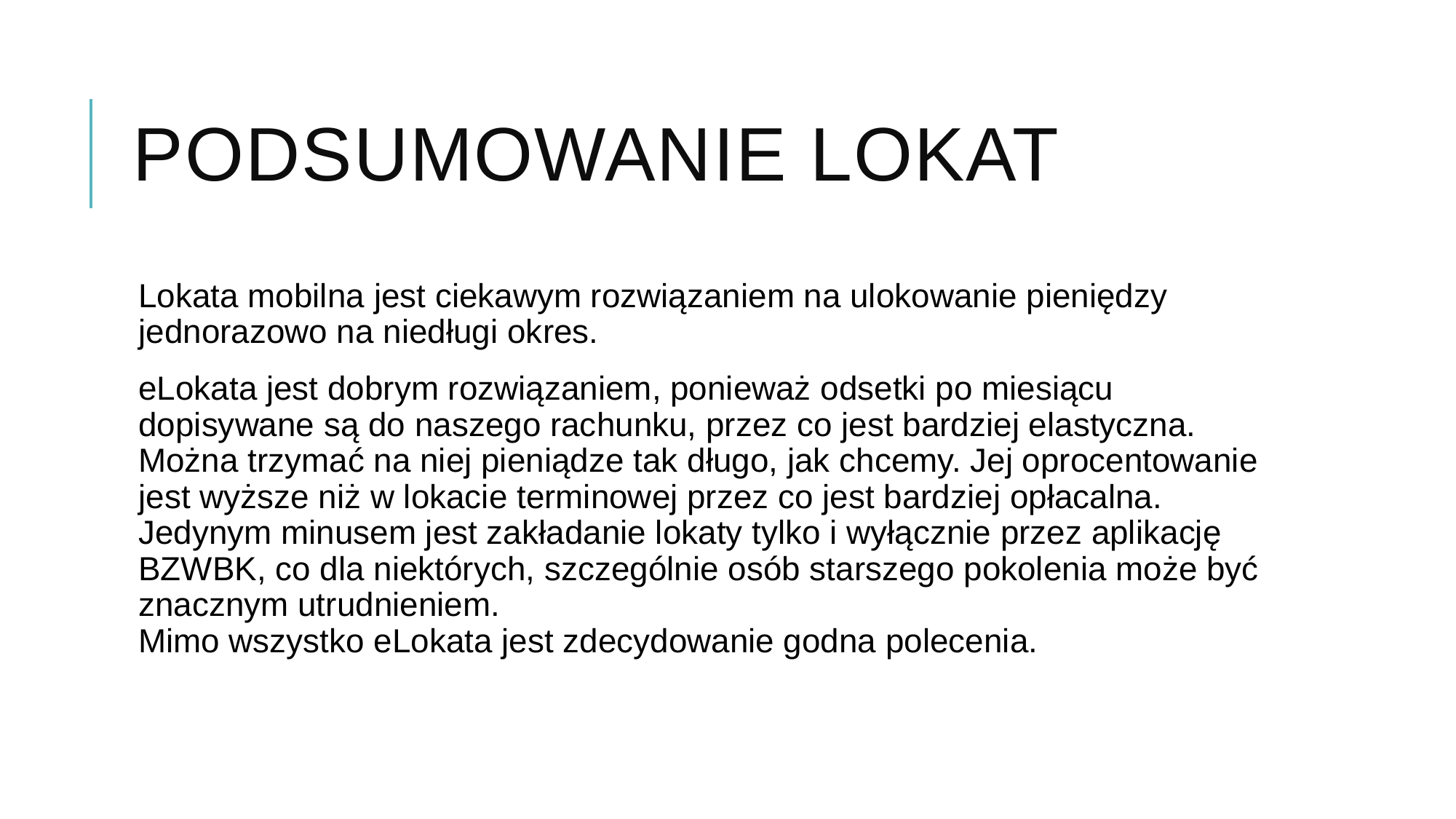

# Podsumowanie lokat
Lokata mobilna jest ciekawym rozwiązaniem na ulokowanie pieniędzy jednorazowo na niedługi okres.
eLokata jest dobrym rozwiązaniem, ponieważ odsetki po miesiącu dopisywane są do naszego rachunku, przez co jest bardziej elastyczna. Można trzymać na niej pieniądze tak długo, jak chcemy. Jej oprocentowanie jest wyższe niż w lokacie terminowej przez co jest bardziej opłacalna.
Jedynym minusem jest zakładanie lokaty tylko i wyłącznie przez aplikację BZWBK, co dla niektórych, szczególnie osób starszego pokolenia może być znacznym utrudnieniem.
Mimo wszystko eLokata jest zdecydowanie godna polecenia.